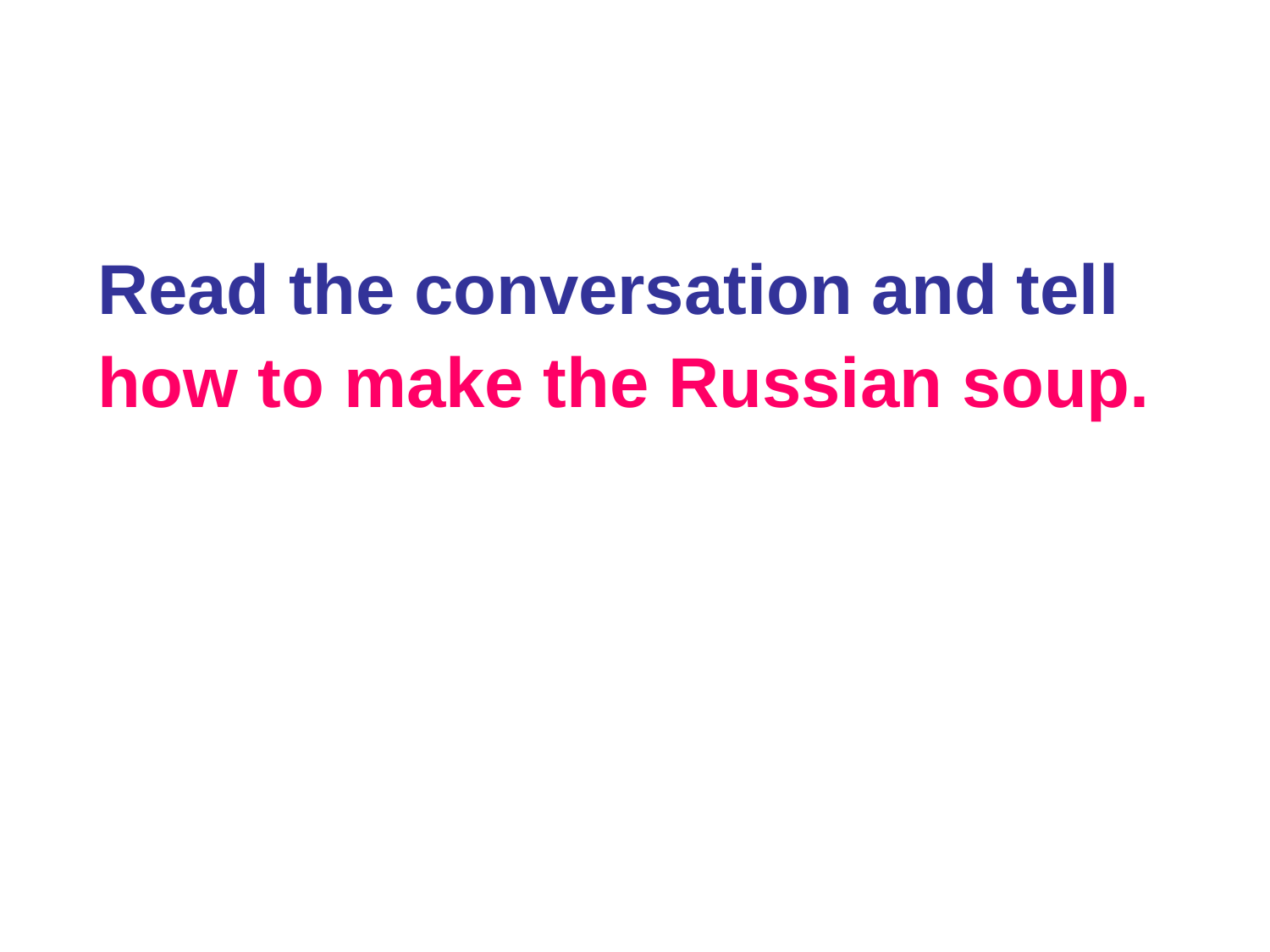

# Read the conversation and tell how to make the Russian soup.